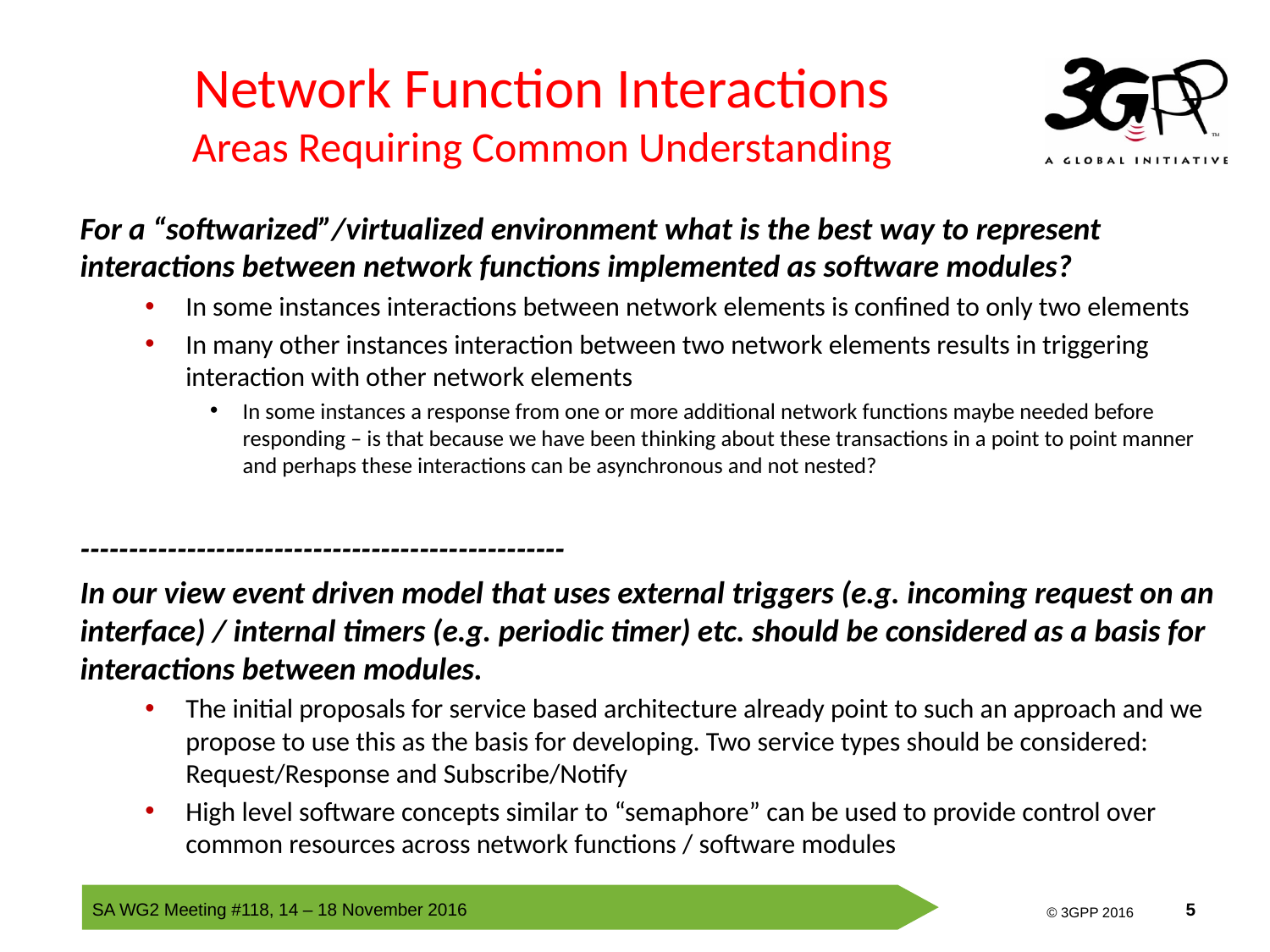

# Network Function Interactions Areas Requiring Common Understanding
For a “softwarized”/virtualized environment what is the best way to represent interactions between network functions implemented as software modules?
In some instances interactions between network elements is confined to only two elements
In many other instances interaction between two network elements results in triggering interaction with other network elements
In some instances a response from one or more additional network functions maybe needed before responding – is that because we have been thinking about these transactions in a point to point manner and perhaps these interactions can be asynchronous and not nested?

--------------------------------------------------
In our view event driven model that uses external triggers (e.g. incoming request on an interface) / internal timers (e.g. periodic timer) etc. should be considered as a basis for interactions between modules.
The initial proposals for service based architecture already point to such an approach and we propose to use this as the basis for developing. Two service types should be considered: Request/Response and Subscribe/Notify
High level software concepts similar to “semaphore” can be used to provide control over common resources across network functions / software modules